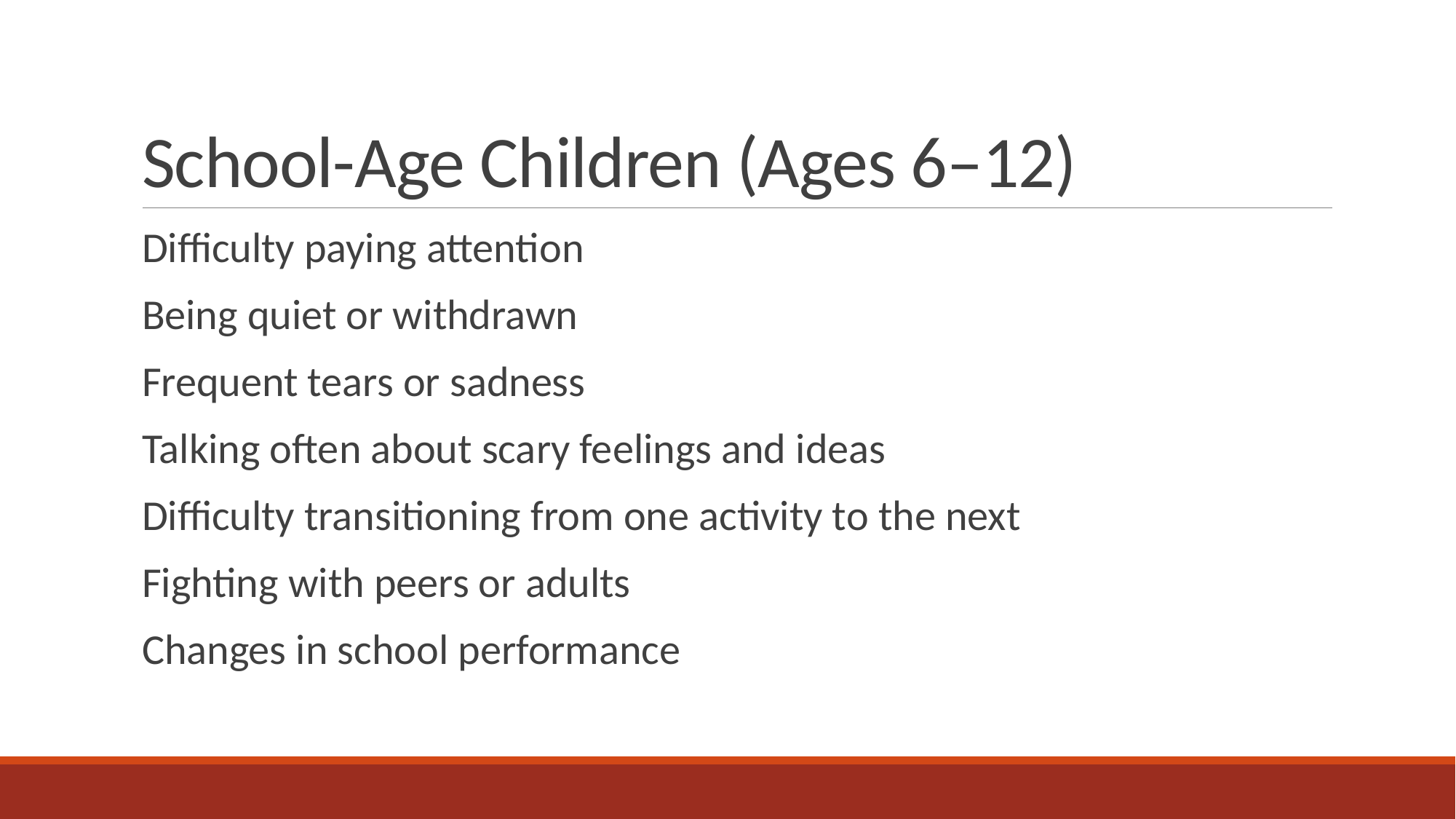

# School-Age Children (Ages 6–12)
Difficulty paying attention
Being quiet or withdrawn
Frequent tears or sadness
Talking often about scary feelings and ideas
Difficulty transitioning from one activity to the next
Fighting with peers or adults
Changes in school performance